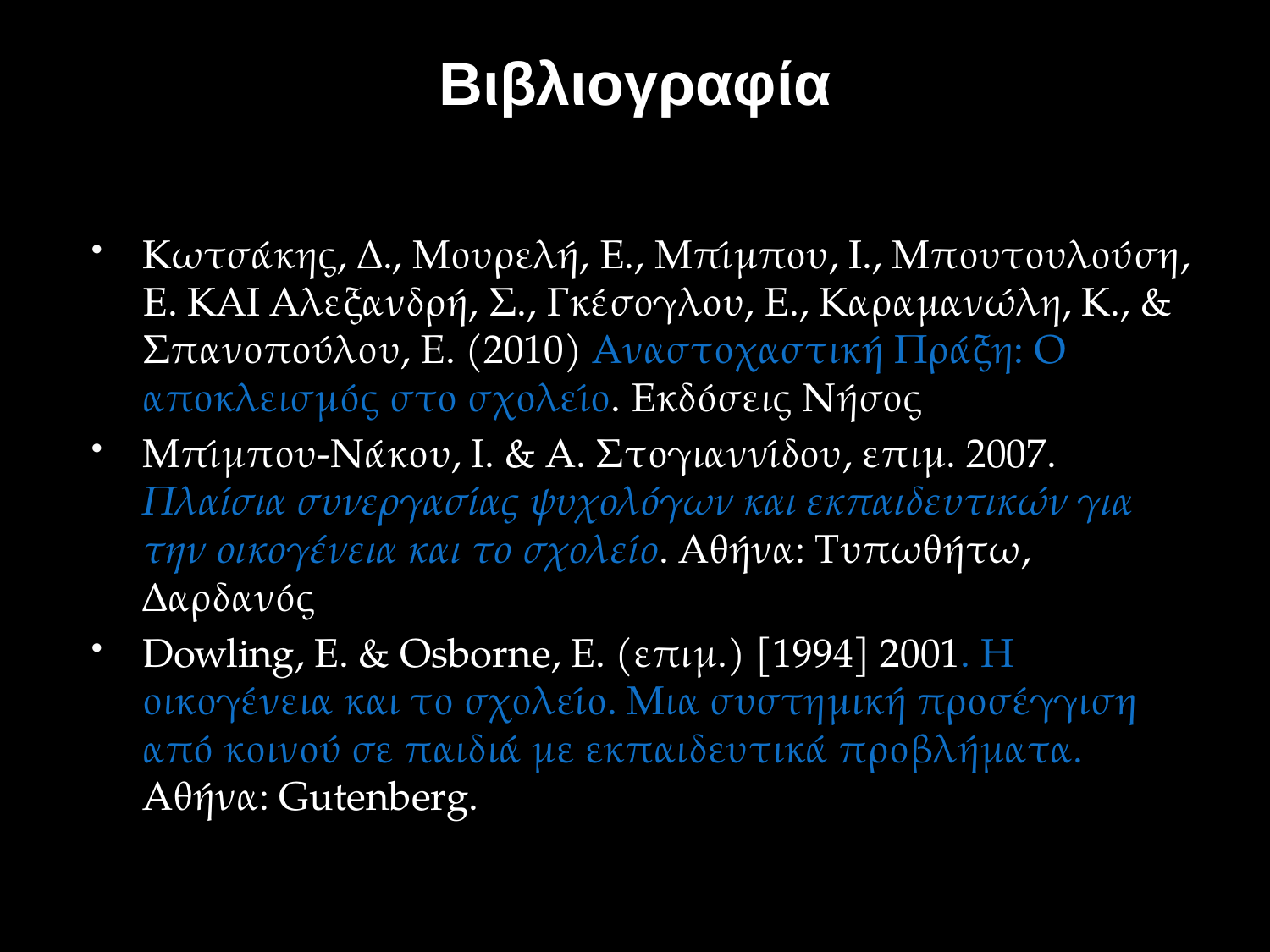

# Βιβλιογραφία
Κωτσάκης, Δ., Μουρελή, Ε., Μπίμπου, Ι., Μπουτουλούση, Ε. ΚΑΙ Αλεξανδρή, Σ., Γκέσογλου, Ε., Καραμανώλη, Κ., & Σπανοπούλου, Ε. (2010) Αναστοχαστική Πράξη: Ο αποκλεισμός στο σχολείο. Εκδόσεις Νήσος
Μπίμπου-Νάκου, Ι. & Α. Στογιαννίδου, επιμ. 2007. Πλαίσια συνεργασίας ψυχολόγων και εκπαιδευτικών για την οικογένεια και το σχολείο. Αθήνα: Τυπωθήτω, Δαρδανός
Dowling, E. & Osborne, E. (επιμ.) [1994] 2001. Η οικογένεια και το σχολείο. Μια συστημική προσέγγιση από κοινού σε παιδιά με εκπαιδευτικά προβλήματα. Αθήνα: Gutenberg.